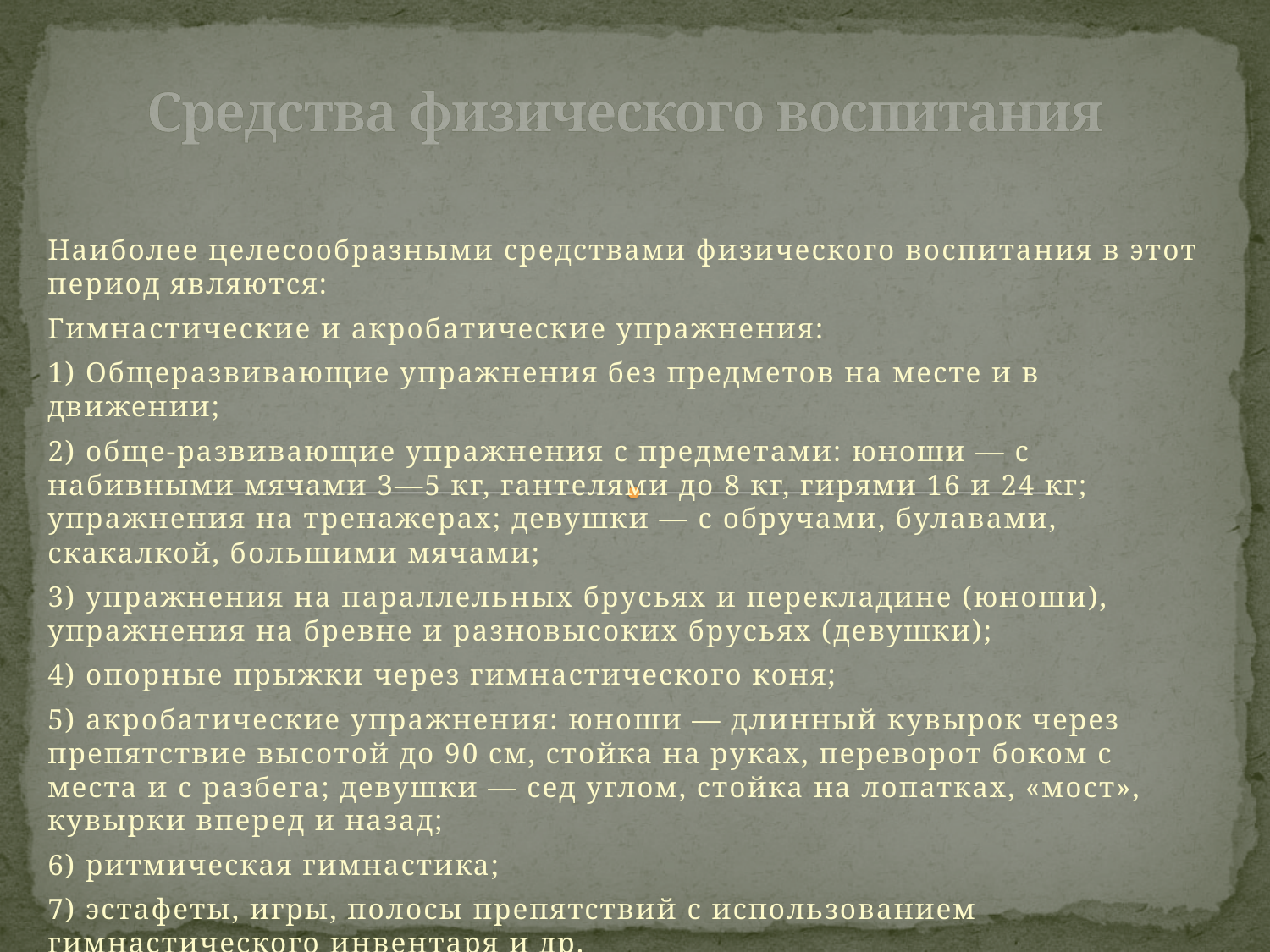

# Средства физического воспитания
Наиболее целесообразными средствами физического воспитания в этот период являются:
Гимнастические и акробатические упражнения:
1) Общеразвивающие упражнения без предметов на месте и в движении;
2) обще-развивающие упражнения с предметами: юноши — с набивными мячами 3—5 кг, гантелями до 8 кг, гирями 16 и 24 кг; упражнения на тренажерах; девушки — с обручами, булавами, скакалкой, большими мячами;
3) упражнения на параллельных брусьях и перекладине (юноши), упражнения на бревне и разновысоких брусьях (девушки);
4) опорные прыжки через гимнастического коня;
5) акробатические упражнения: юноши — длинный кувырок через препятствие высотой до 90 см, стойка на руках, переворот боком с места и с разбега; девушки — сед углом, стойка на лопатках, «мост», кувырки вперед и назад;
6) ритмическая гимнастика;
7) эстафеты, игры, полосы препятствий с использованием гимнастического инвентаря и др.